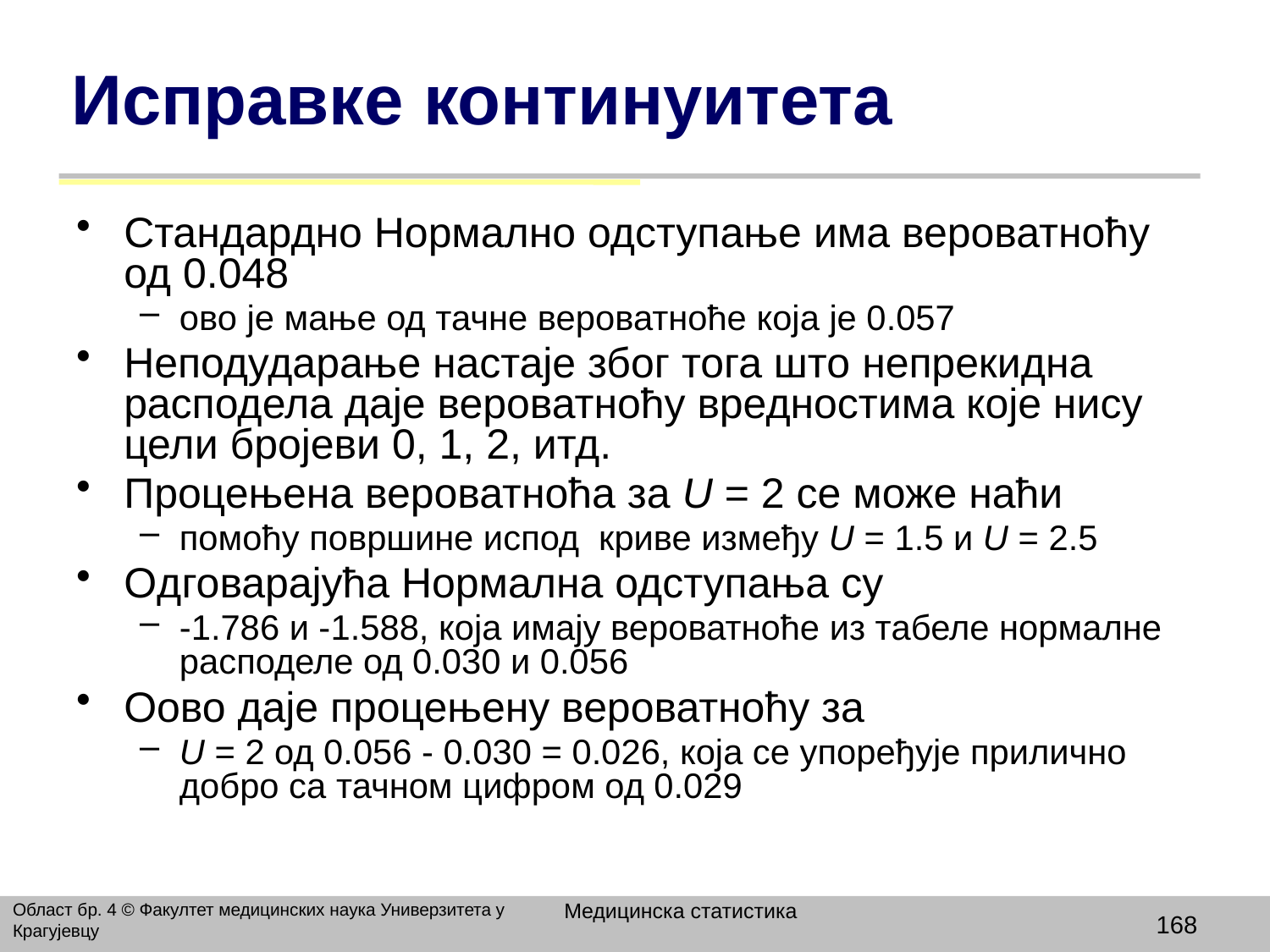

# Исправке континуитета
Стандардно Нормално одступање има вероватноћу од 0.048
ово је мање од тачне вероватноће која је 0.057
Неподударање настаје због тога што непрекидна расподела даје вероватноћу вредностима које нису цели бројеви 0, 1, 2, итд.
Процењена вероватноћа за U = 2 се може наћи
помоћу површине испод  криве између U = 1.5 и U = 2.5
Oдговарајућа Нормална одступања су
-1.786 и -1.588, која имају вероватноће из табеле нормалне расподеле од 0.030 и 0.056
Оово даје процењену вероватноћу за
U = 2 од 0.056 - 0.030 = 0.026, која се упоређује прилично добро са тачном цифром од 0.029
Медицинска статистика
Област бр. 4 © Факултет медицинских наука Универзитета у Крагујевцу
168